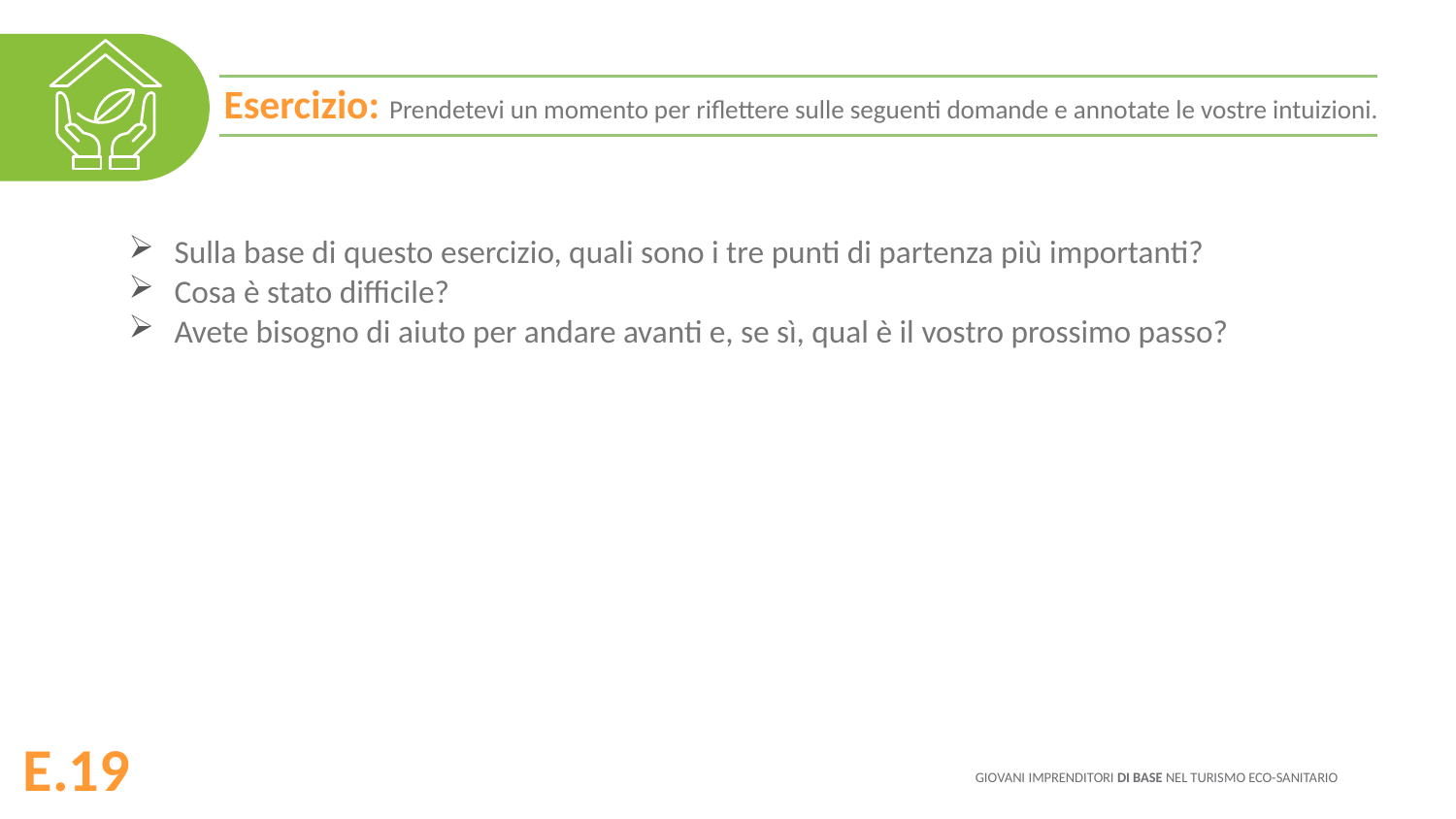

Esercizio: Prendetevi un momento per riflettere sulle seguenti domande e annotate le vostre intuizioni.

Sulla base di questo esercizio, quali sono i tre punti di partenza più importanti?
Cosa è stato difficile?
Avete bisogno di aiuto per andare avanti e, se sì, qual è il vostro prossimo passo?

E.19